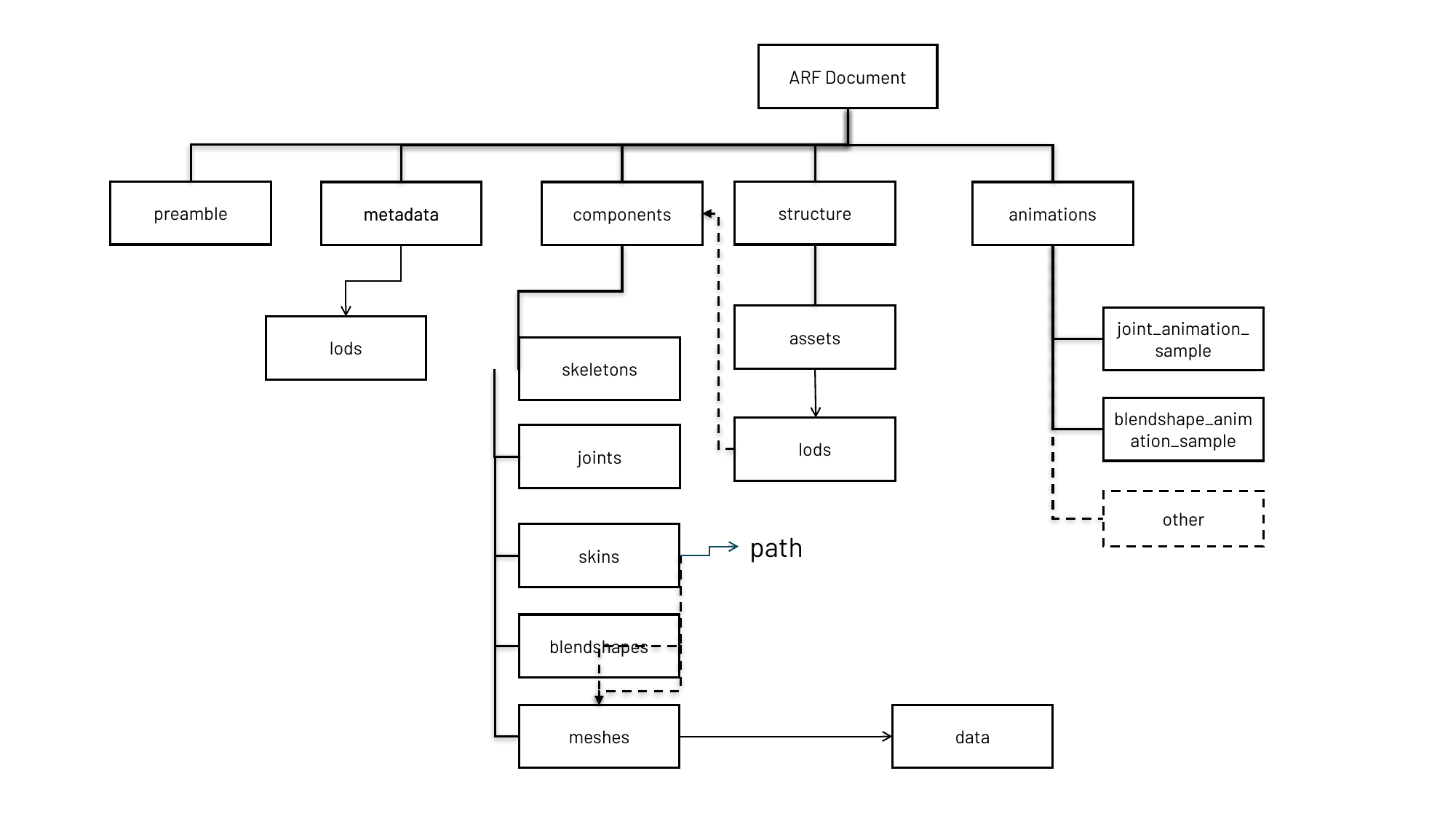

ARF Document
preamble
structure
components
animations
metadata
metadata
assets
joint_animation_sample
lods
skeletons
blendshape_animation_sample
lods
joints
other
skins
path
blendshapes
meshes
data